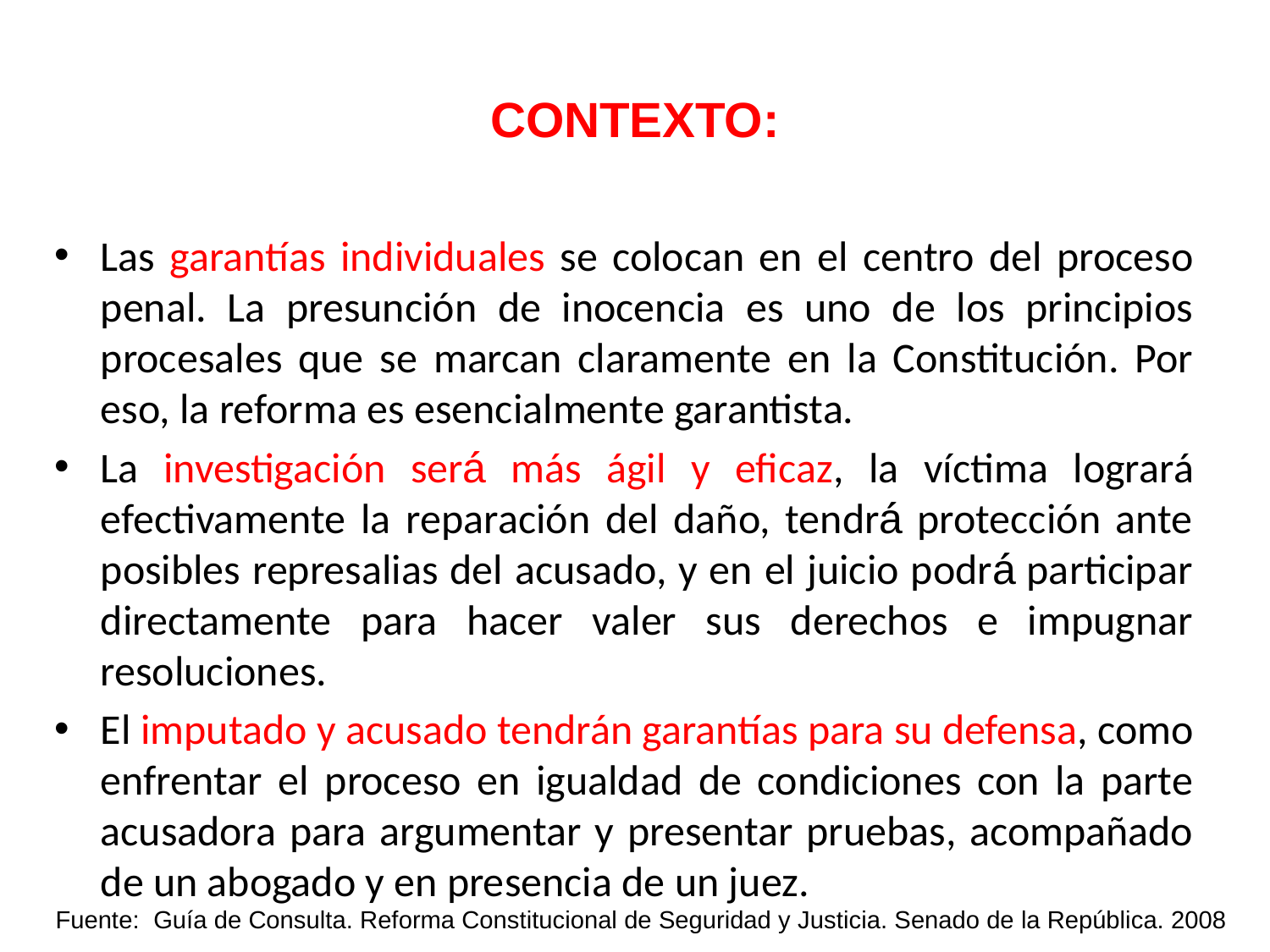

# CONTEXTO:
Las garantías individuales se colocan en el centro del proceso penal. La presunción de inocencia es uno de los principios procesales que se marcan claramente en la Constitución. Por eso, la reforma es esencialmente garantista.
La investigación será́ más ágil y eficaz, la víctima logrará efectivamente la reparación del daño, tendrá́ protección ante posibles represalias del acusado, y en el juicio podrá́ participar directamente para hacer valer sus derechos e impugnar resoluciones.
El imputado y acusado tendrán garantías para su defensa, como enfrentar el proceso en igualdad de condiciones con la parte acusadora para argumentar y presentar pruebas, acompañado de un abogado y en presencia de un juez.

Fuente:  Guía de Consulta. Reforma Constitucional de Seguridad y Justicia. Senado de la República. 2008